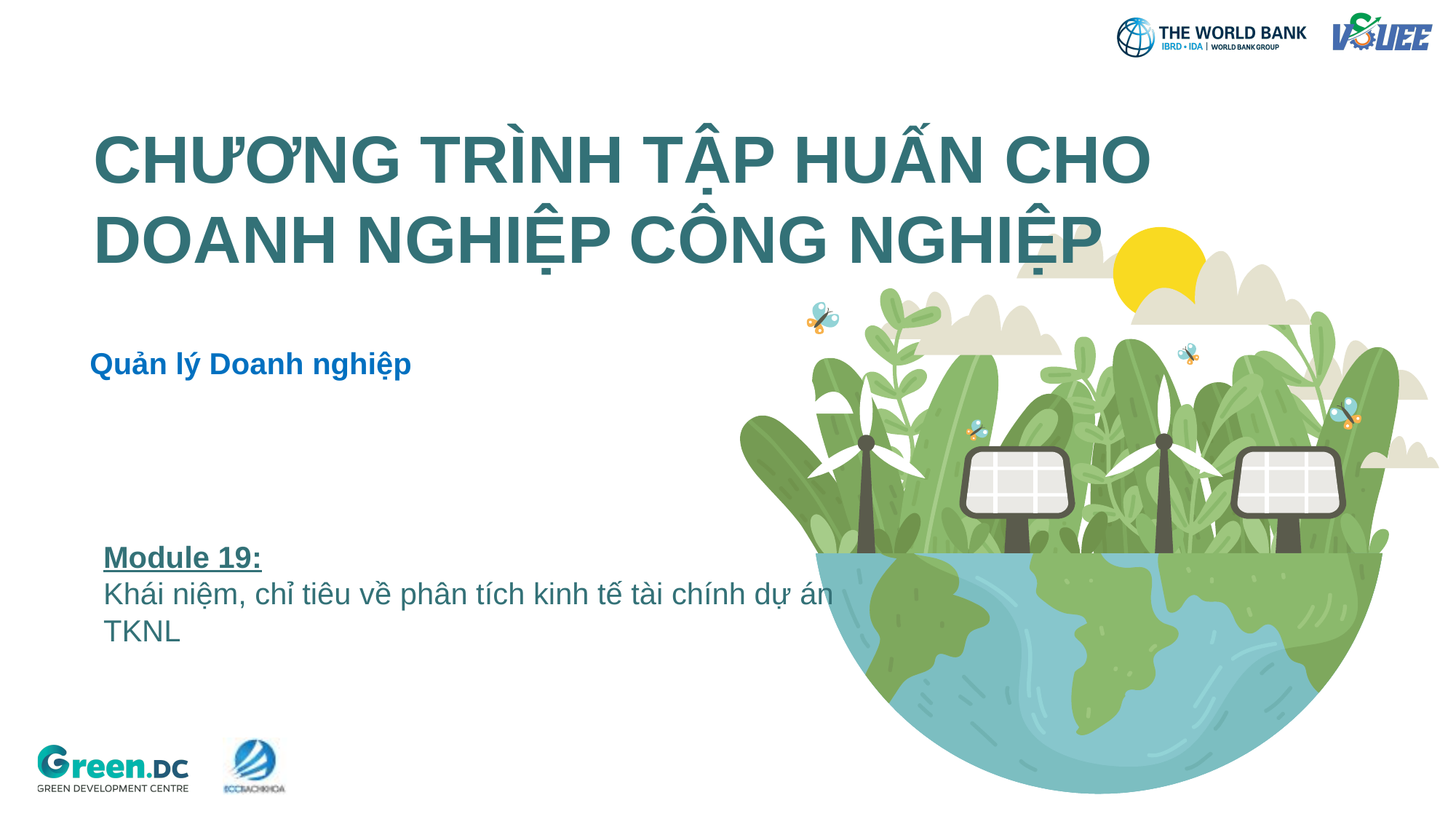

# CHƯƠNG TRÌNH TẬP HUẤN CHO DOANH NGHIỆP CÔNG NGHIỆP

Quản lý Doanh nghiệp
Module 19:
Khái niệm, chỉ tiêu về phân tích kinh tế tài chính dự án TKNL